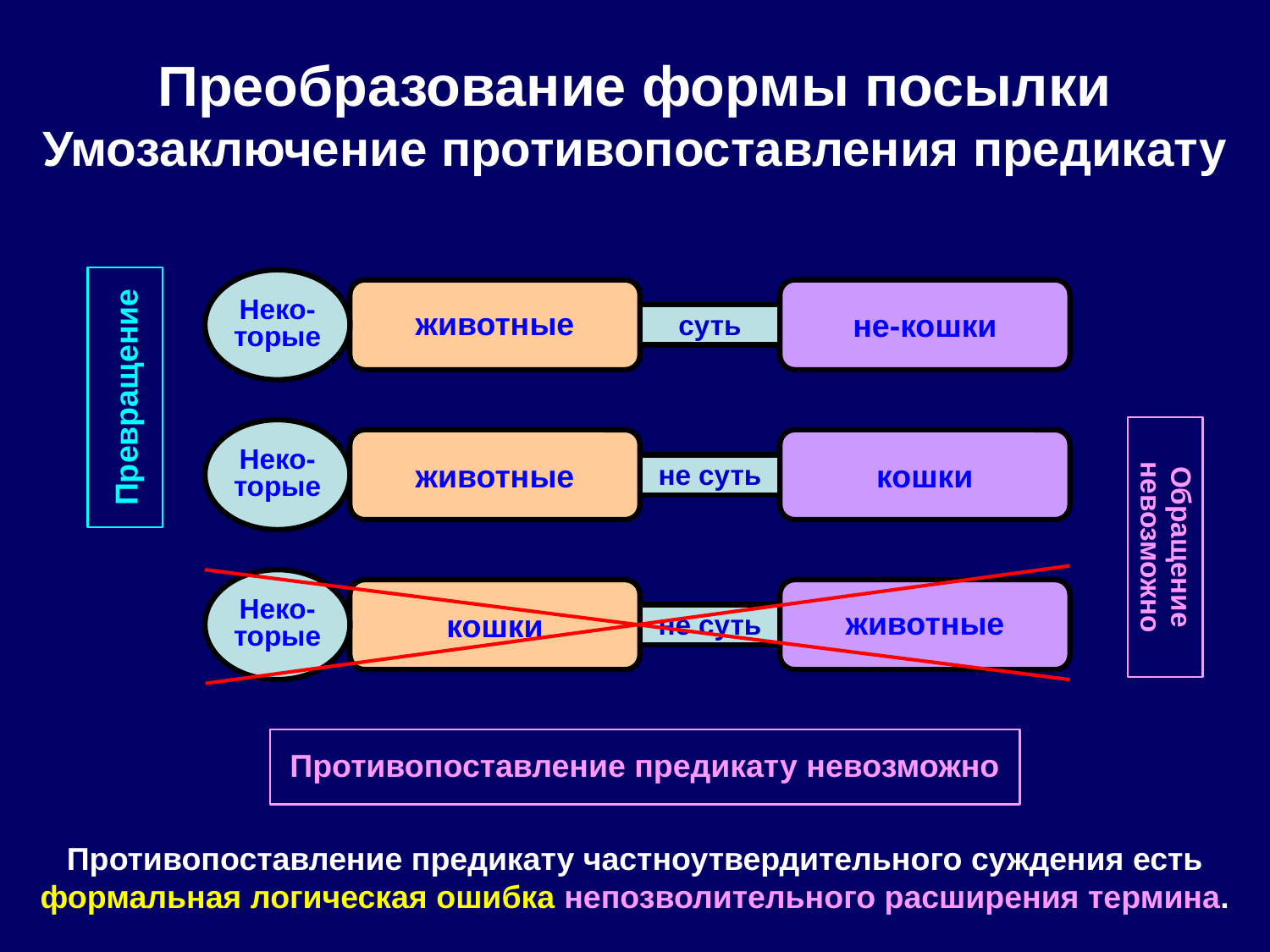

Преобразование формы посылки
Умозаключение противопоставления предикату
Неко-торые
животные
не-кошки
суть
Превращение
Неко-торые
животные
кошки
не суть

Обращение
невозможно
Неко-торые
кошки
животные
не суть
Противопоставление предикату невозможно
Противопоставление предикату частноутвердительного суждения есть формальная логическая ошибка непозволительного расширения термина.